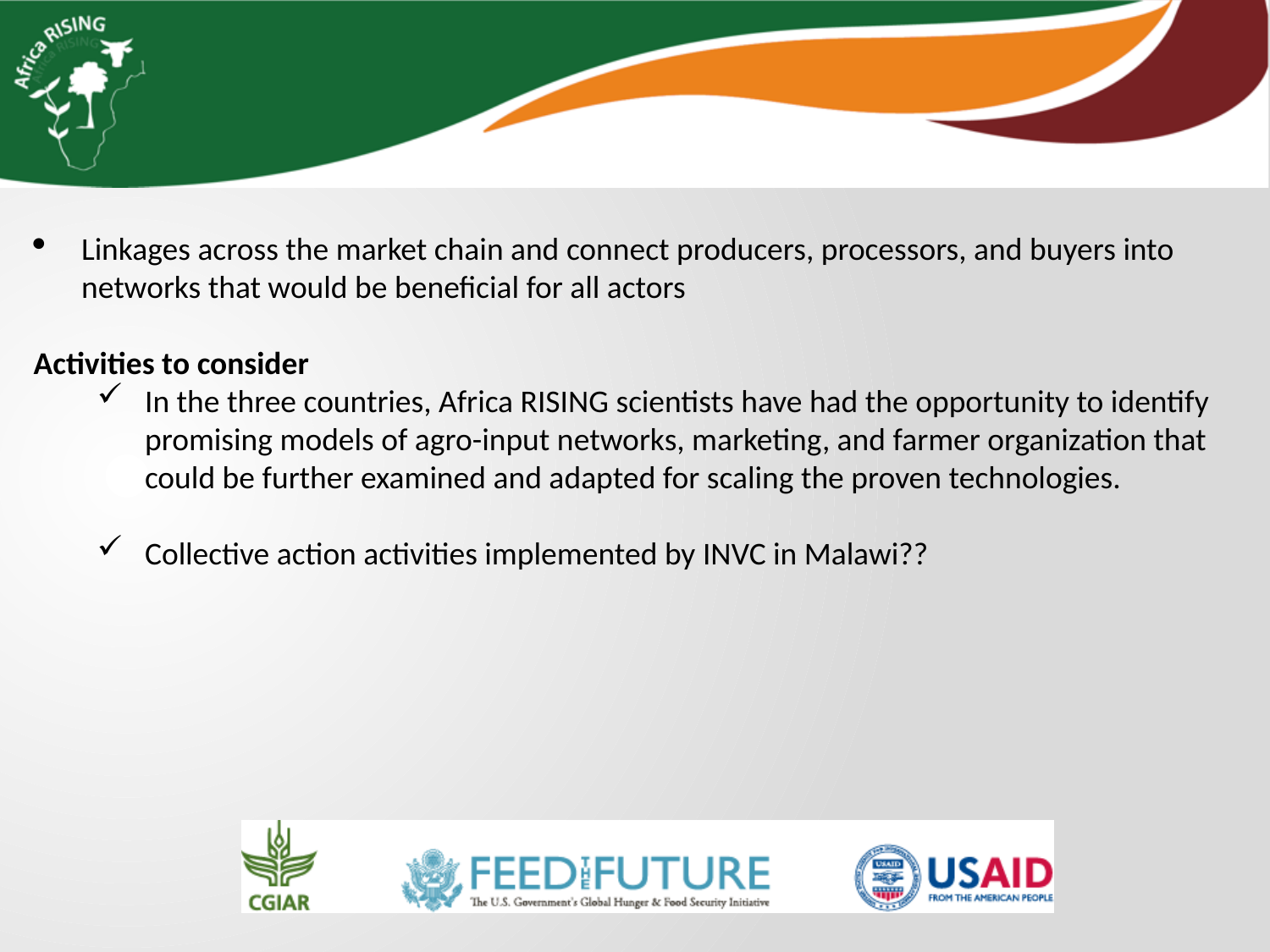

Linkages across the market chain and connect producers, processors, and buyers into networks that would be beneficial for all actors

Activities to consider
In the three countries, Africa RISING scientists have had the opportunity to identify promising models of agro-input networks, marketing, and farmer organization that could be further examined and adapted for scaling the proven technologies.

Collective action activities implemented by INVC in Malawi??